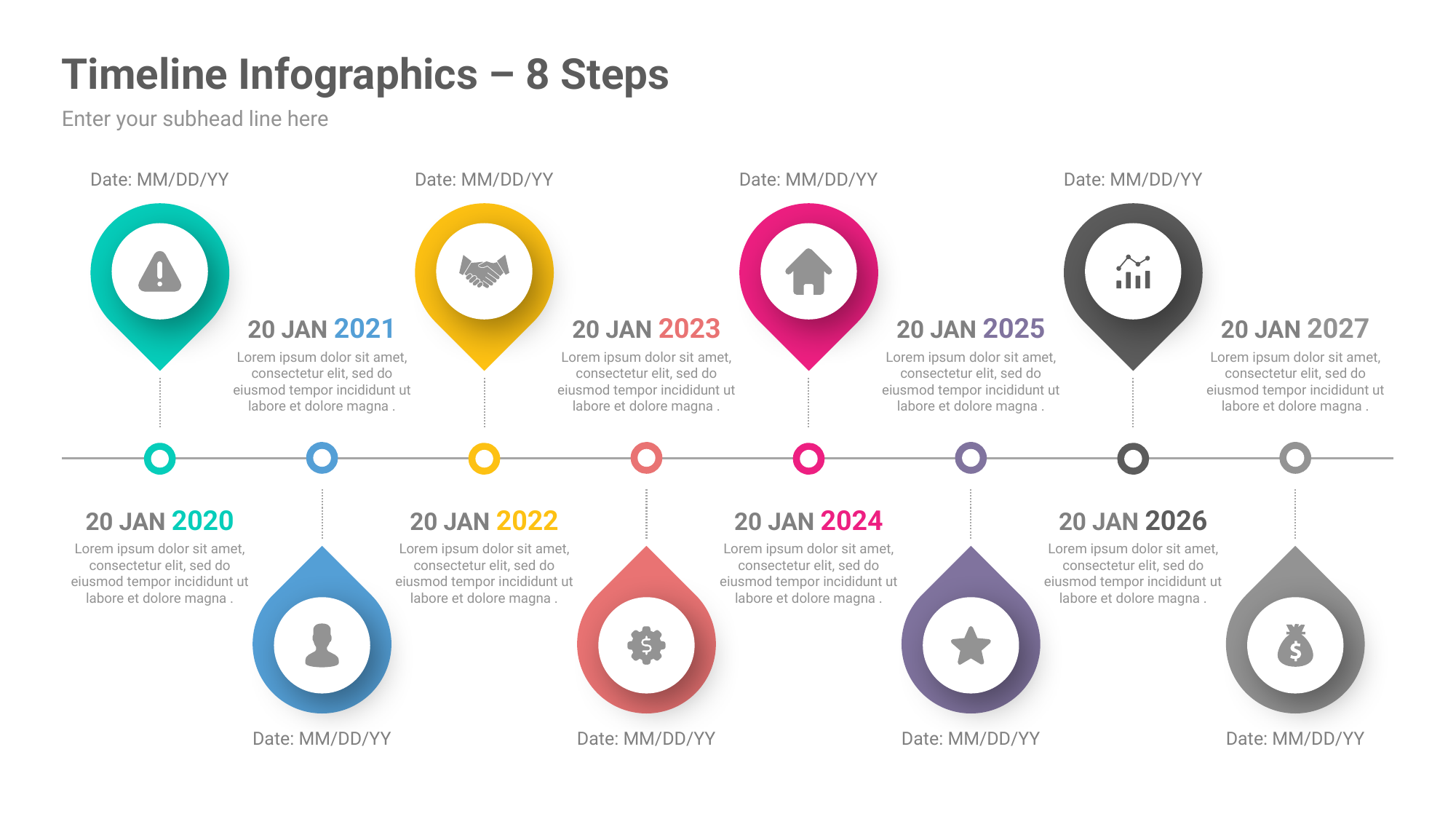

# Timeline Infographics – 8 Steps
Enter your subhead line here
Date: MM/DD/YY
Date: MM/DD/YY
Date: MM/DD/YY
Date: MM/DD/YY

20 JAN 2021
Lorem ipsum dolor sit amet, consectetur elit, sed do eiusmod tempor incididunt ut labore et dolore magna .
20 JAN 2023
Lorem ipsum dolor sit amet, consectetur elit, sed do eiusmod tempor incididunt ut labore et dolore magna .
20 JAN 2025
Lorem ipsum dolor sit amet, consectetur elit, sed do eiusmod tempor incididunt ut labore et dolore magna .
20 JAN 2027
Lorem ipsum dolor sit amet, consectetur elit, sed do eiusmod tempor incididunt ut labore et dolore magna .

20 JAN 2020
Lorem ipsum dolor sit amet, consectetur elit, sed do eiusmod tempor incididunt ut labore et dolore magna .
20 JAN 2022
Lorem ipsum dolor sit amet, consectetur elit, sed do eiusmod tempor incididunt ut labore et dolore magna .
20 JAN 2024
Lorem ipsum dolor sit amet, consectetur elit, sed do eiusmod tempor incididunt ut labore et dolore magna .
20 JAN 2026
Lorem ipsum dolor sit amet, consectetur elit, sed do eiusmod tempor incididunt ut labore et dolore magna .

Date: MM/DD/YY
Date: MM/DD/YY
Date: MM/DD/YY
Date: MM/DD/YY